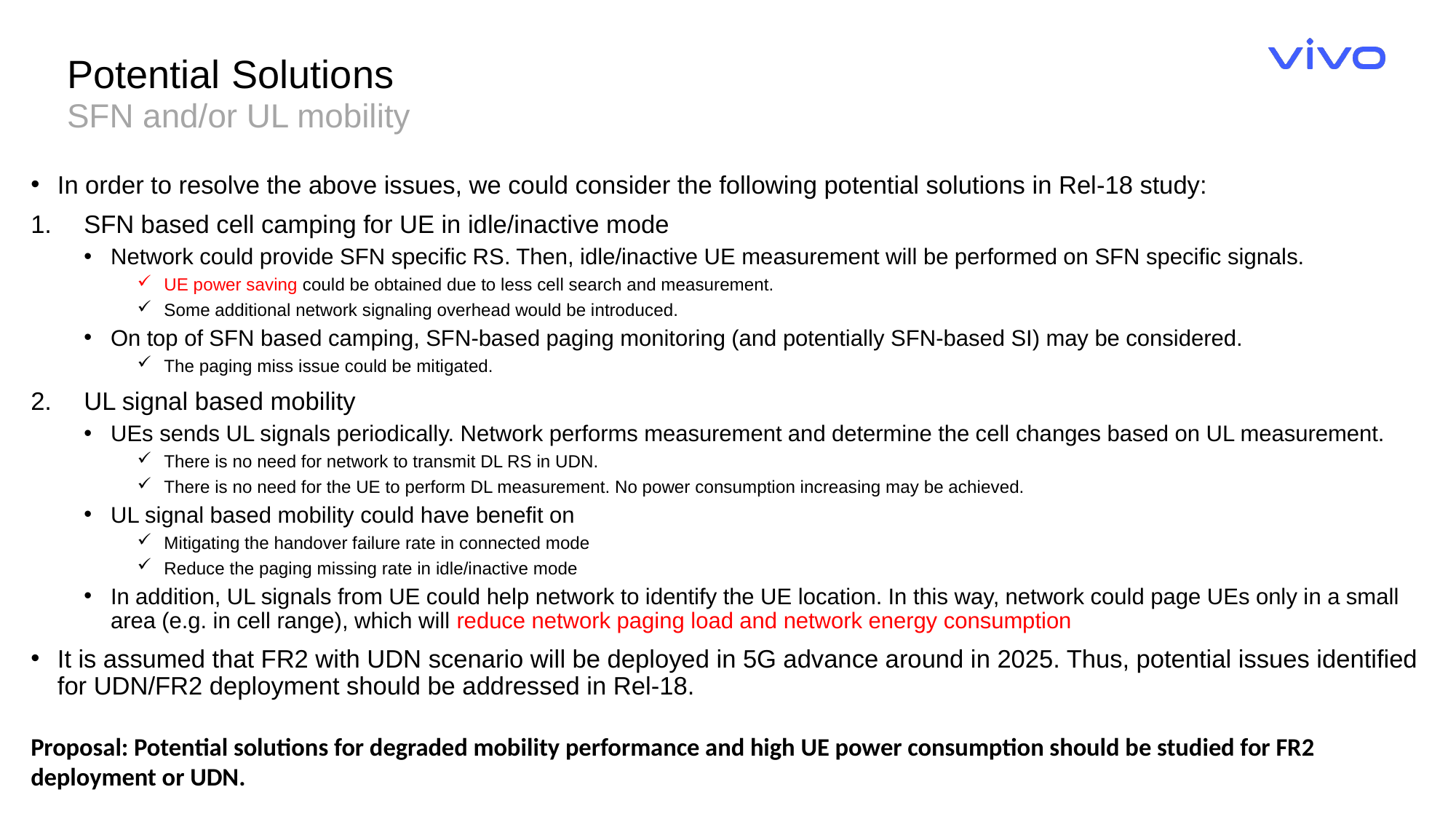

Potential Solutions
SFN and/or UL mobility
In order to resolve the above issues, we could consider the following potential solutions in Rel-18 study:
SFN based cell camping for UE in idle/inactive mode
Network could provide SFN specific RS. Then, idle/inactive UE measurement will be performed on SFN specific signals.
UE power saving could be obtained due to less cell search and measurement.
Some additional network signaling overhead would be introduced.
On top of SFN based camping, SFN-based paging monitoring (and potentially SFN-based SI) may be considered.
The paging miss issue could be mitigated.
UL signal based mobility
UEs sends UL signals periodically. Network performs measurement and determine the cell changes based on UL measurement.
There is no need for network to transmit DL RS in UDN.
There is no need for the UE to perform DL measurement. No power consumption increasing may be achieved.
UL signal based mobility could have benefit on
Mitigating the handover failure rate in connected mode
Reduce the paging missing rate in idle/inactive mode
In addition, UL signals from UE could help network to identify the UE location. In this way, network could page UEs only in a small area (e.g. in cell range), which will reduce network paging load and network energy consumption
It is assumed that FR2 with UDN scenario will be deployed in 5G advance around in 2025. Thus, potential issues identified for UDN/FR2 deployment should be addressed in Rel-18.

Proposal: Potential solutions for degraded mobility performance and high UE power consumption should be studied for FR2 deployment or UDN.